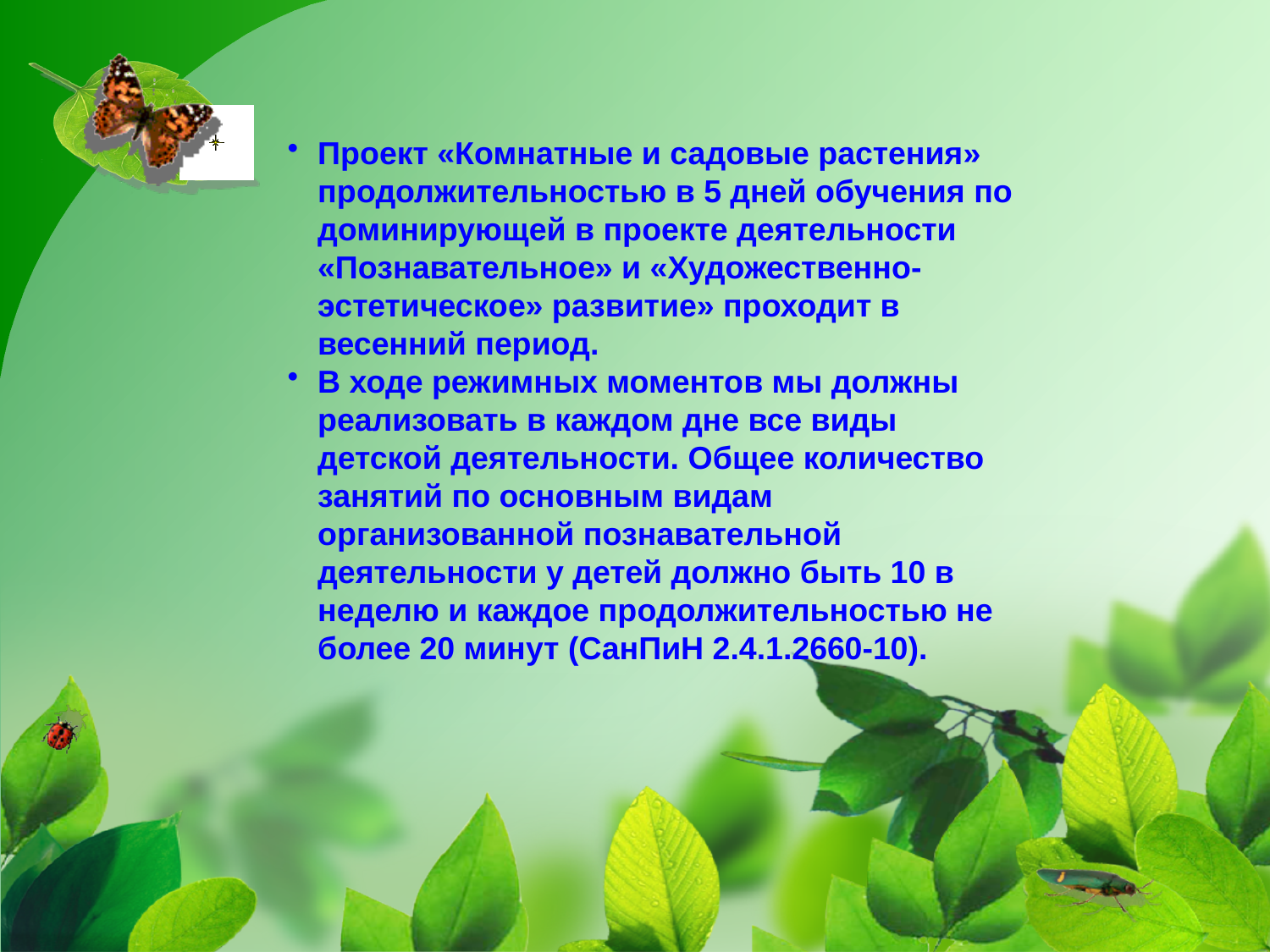

Проект «Комнатные и садовые растения» продолжительностью в 5 дней обучения по доминирующей в проекте деятельности «Познавательное» и «Художественно-эстетическое» развитие» проходит в весенний период.
В ходе режимных моментов мы должны реализовать в каждом дне все виды детской деятельности. Общее количество занятий по основным видам организованной познавательной деятельности у детей должно быть 10 в неделю и каждое продолжительностью не более 20 минут (СанПиН 2.4.1.2660-10).